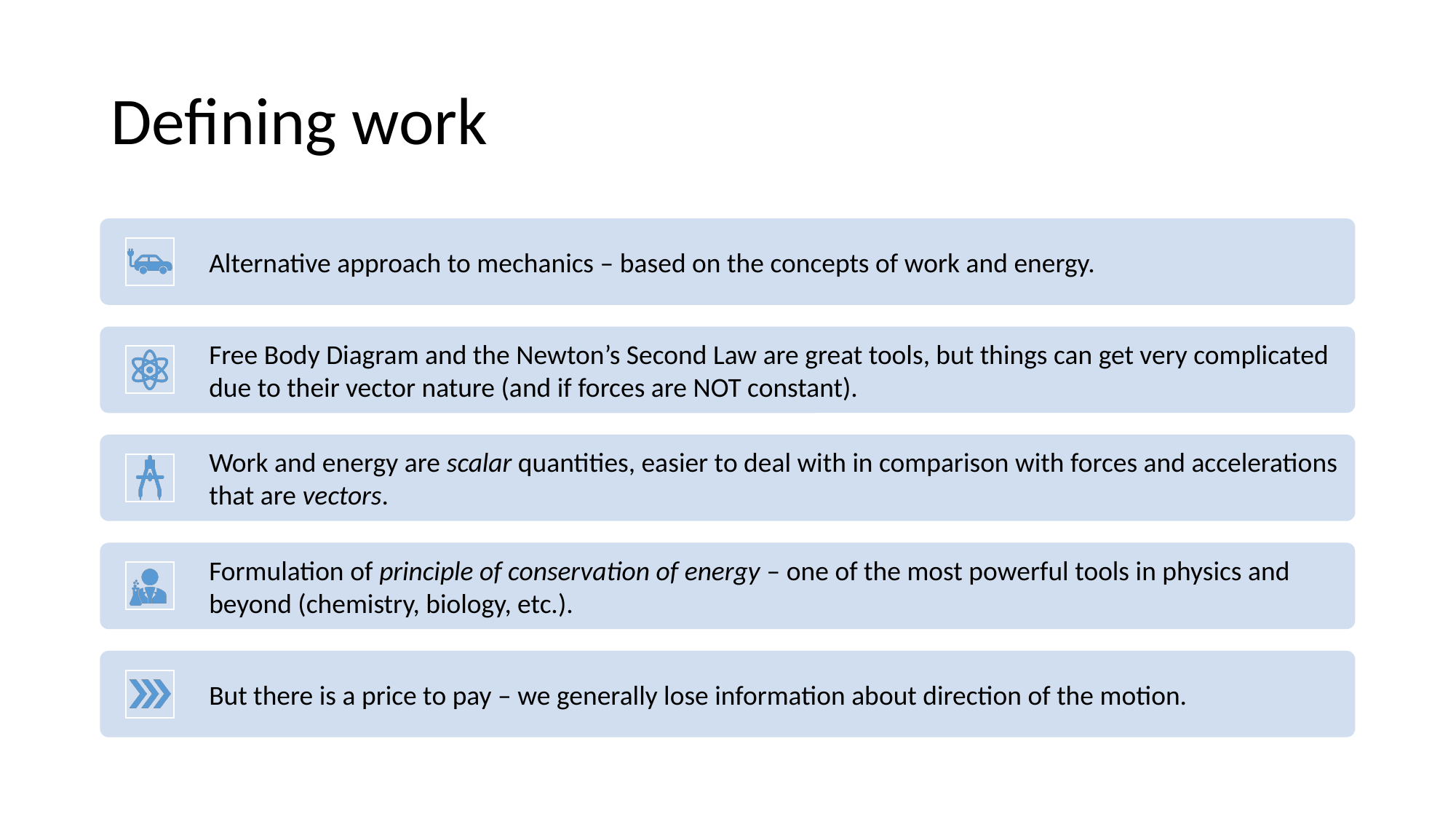

# Defining work
Alternative approach to mechanics – based on the concepts of work and energy.
Free Body Diagram and the Newton’s Second Law are great tools, but things can get very complicated due to their vector nature (and if forces are NOT constant).
Work and energy are scalar quantities, easier to deal with in comparison with forces and accelerations that are vectors.
Formulation of principle of conservation of energy – one of the most powerful tools in physics and beyond (chemistry, biology, etc.).
But there is a price to pay – we generally lose information about direction of the motion.